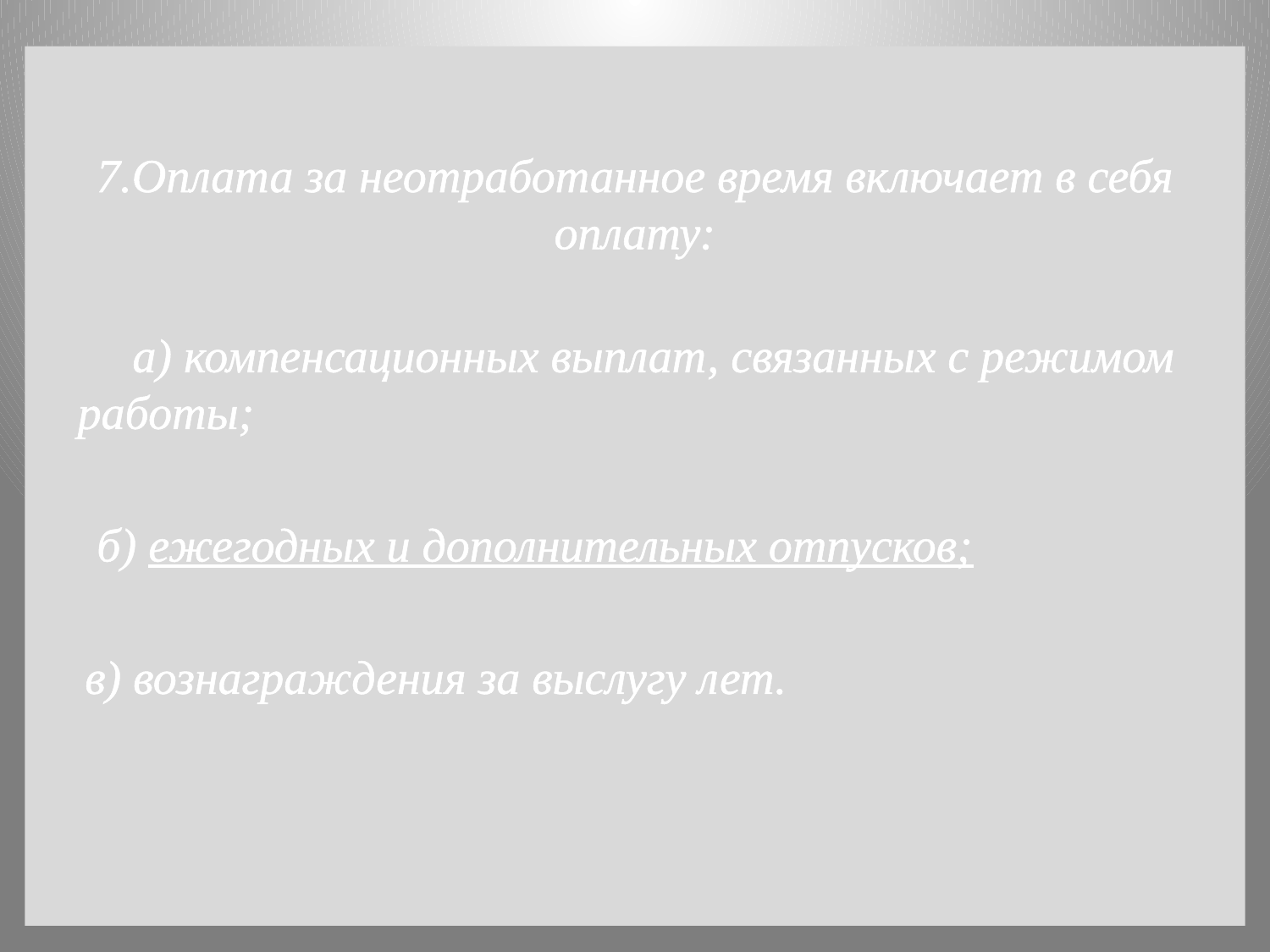

7.Оплата за неотработанное время включает в себя оплату:

        а) компенсационных выплат, связанных с режимом работы;

     б) ежегодных и дополнительных отпусков;

    в) вознаграждения за выслугу лет.